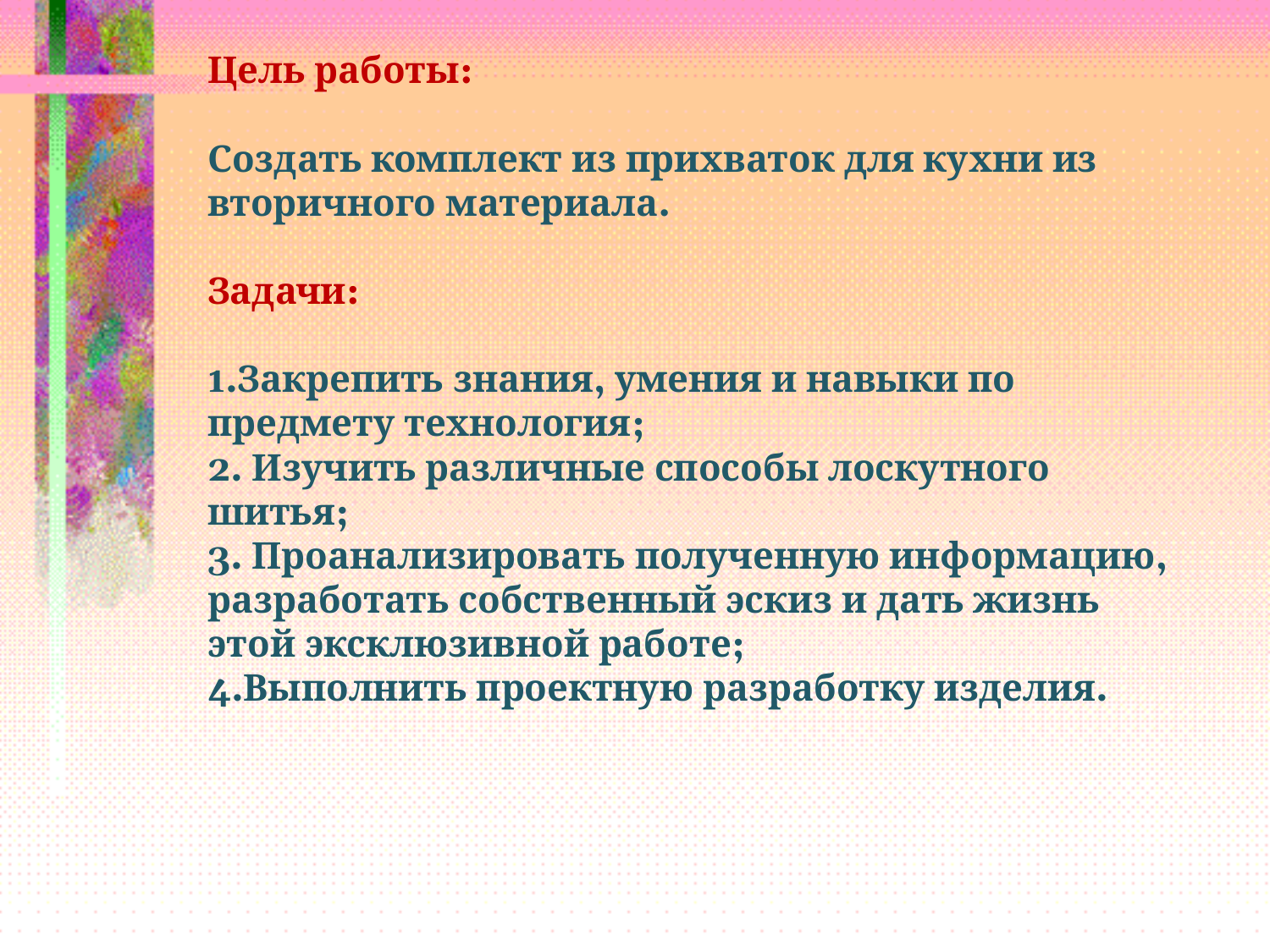

# Цель работы:  Создать комплект из прихваток для кухни из вторичного материала.   Задачи: 1.Закрепить знания, умения и навыки по предмету технология; 2. Изучить различные способы лоскутного шитья; 3. Проанализировать полученную информацию, разработать собственный эскиз и дать жизнь этой эксклюзивной работе; 4.Выполнить проектную разработку изделия.